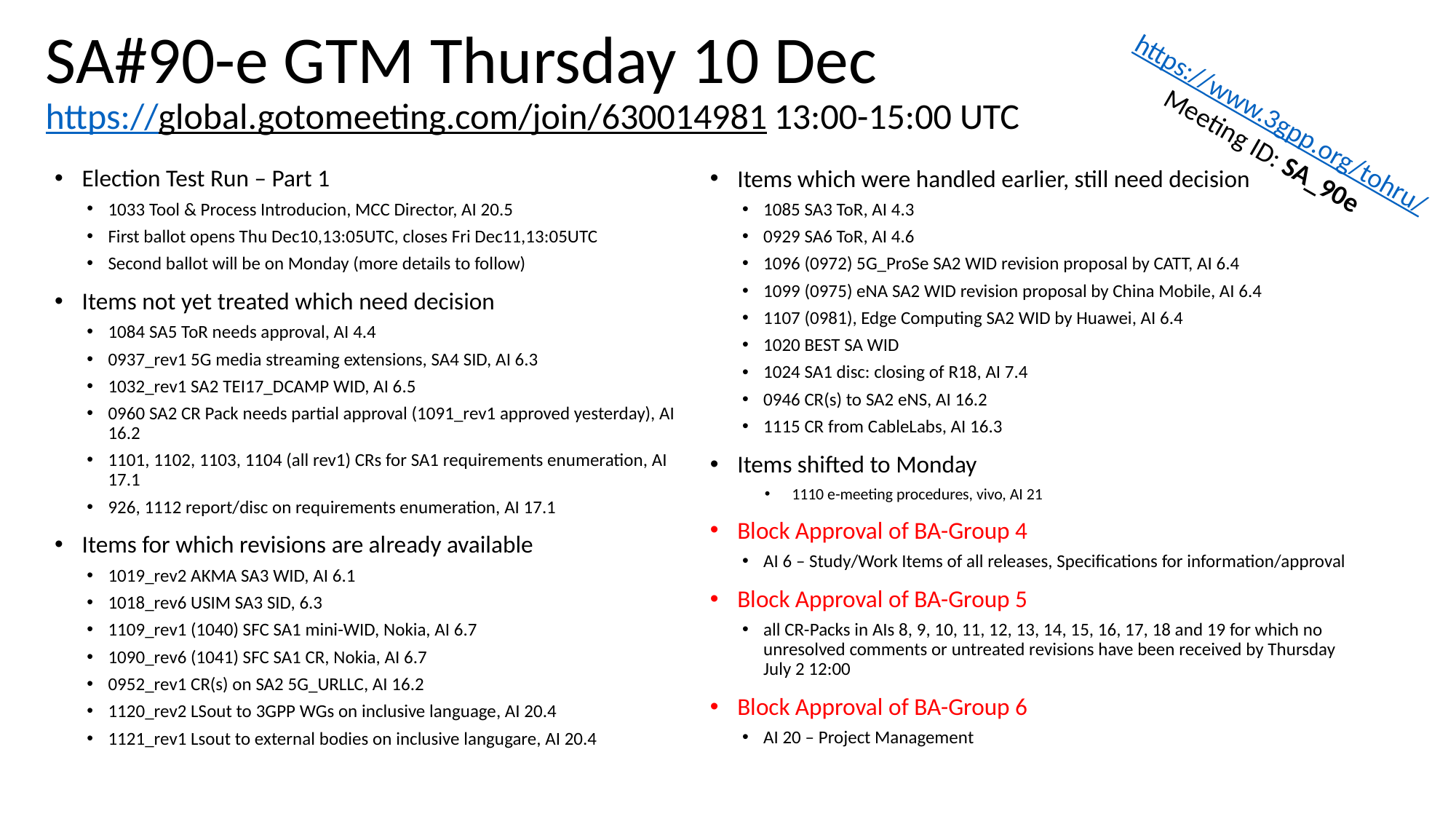

# SA#90-e GTM Thursday 10 Dec https://global.gotomeeting.com/join/630014981 13:00-15:00 UTC
https://www.3gpp.org/tohru/
Meeting ID: SA_90e
Election Test Run – Part 1
1033 Tool & Process Introducion, MCC Director, AI 20.5
First ballot opens Thu Dec10,13:05UTC, closes Fri Dec11,13:05UTC
Second ballot will be on Monday (more details to follow)
Items not yet treated which need decision
1084 SA5 ToR needs approval, AI 4.4
0937_rev1 5G media streaming extensions, SA4 SID, AI 6.3
1032_rev1 SA2 TEI17_DCAMP WID, AI 6.5
0960 SA2 CR Pack needs partial approval (1091_rev1 approved yesterday), AI 16.2
1101, 1102, 1103, 1104 (all rev1) CRs for SA1 requirements enumeration, AI 17.1
926, 1112 report/disc on requirements enumeration, AI 17.1
Items for which revisions are already available
1019_rev2 AKMA SA3 WID, AI 6.1
1018_rev6 USIM SA3 SID, 6.3
1109_rev1 (1040) SFC SA1 mini-WID, Nokia, AI 6.7
1090_rev6 (1041) SFC SA1 CR, Nokia, AI 6.7
0952_rev1 CR(s) on SA2 5G_URLLC, AI 16.2
1120_rev2 LSout to 3GPP WGs on inclusive language, AI 20.4
1121_rev1 Lsout to external bodies on inclusive langugare, AI 20.4
Items which were handled earlier, still need decision
1085 SA3 ToR, AI 4.3
0929 SA6 ToR, AI 4.6
1096 (0972) 5G_ProSe SA2 WID revision proposal by CATT, AI 6.4
1099 (0975) eNA SA2 WID revision proposal by China Mobile, AI 6.4
1107 (0981), Edge Computing SA2 WID by Huawei, AI 6.4
1020 BEST SA WID
1024 SA1 disc: closing of R18, AI 7.4
0946 CR(s) to SA2 eNS, AI 16.2
1115 CR from CableLabs, AI 16.3
Items shifted to Monday
1110 e-meeting procedures, vivo, AI 21
Block Approval of BA-Group 4
AI 6 – Study/Work Items of all releases, Specifications for information/approval
Block Approval of BA-Group 5
all CR-Packs in AIs 8, 9, 10, 11, 12, 13, 14, 15, 16, 17, 18 and 19 for which no unresolved comments or untreated revisions have been received by Thursday July 2 12:00
Block Approval of BA-Group 6
AI 20 – Project Management